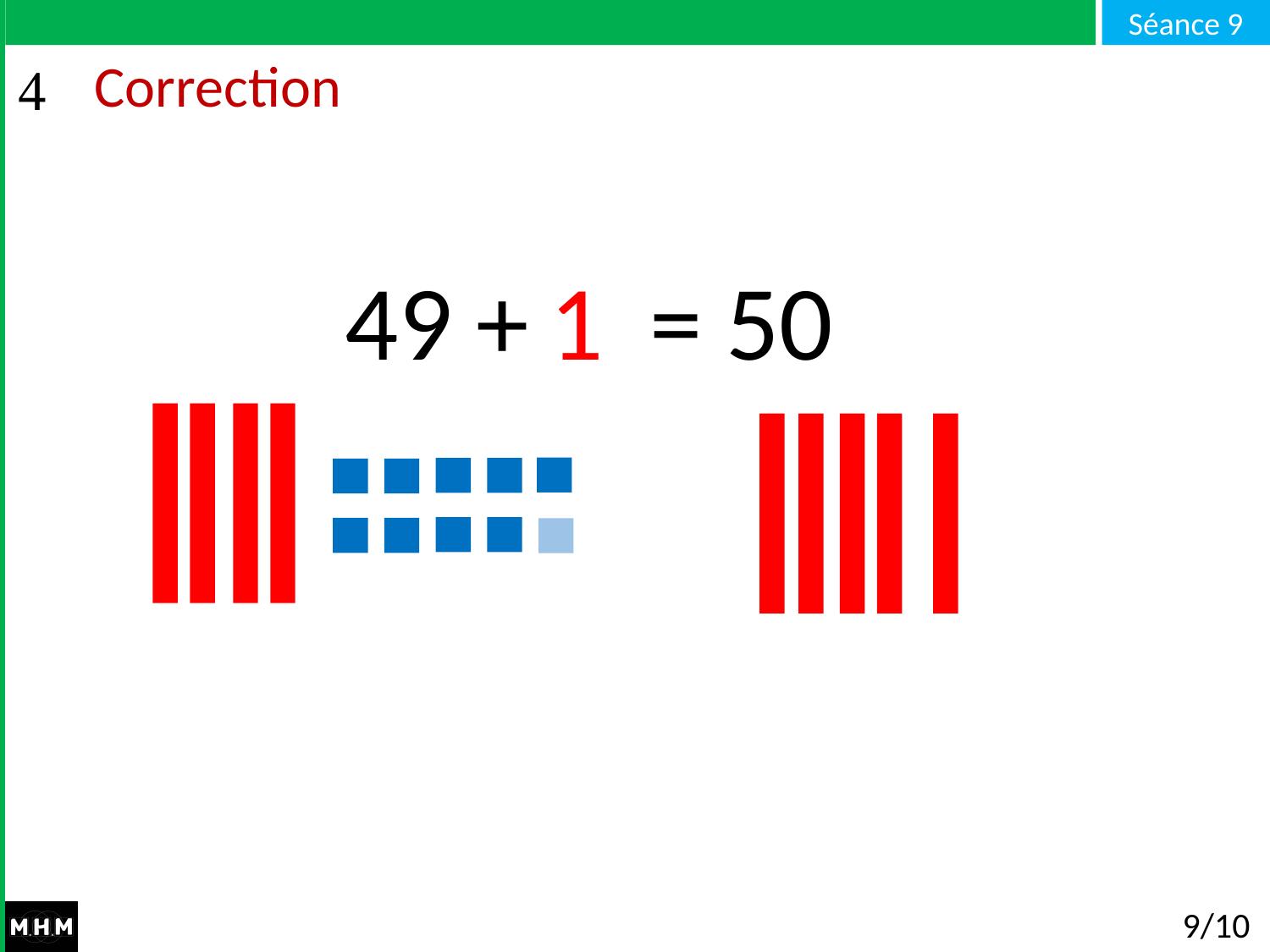

# Correction
1
49 + … = 50

9/10